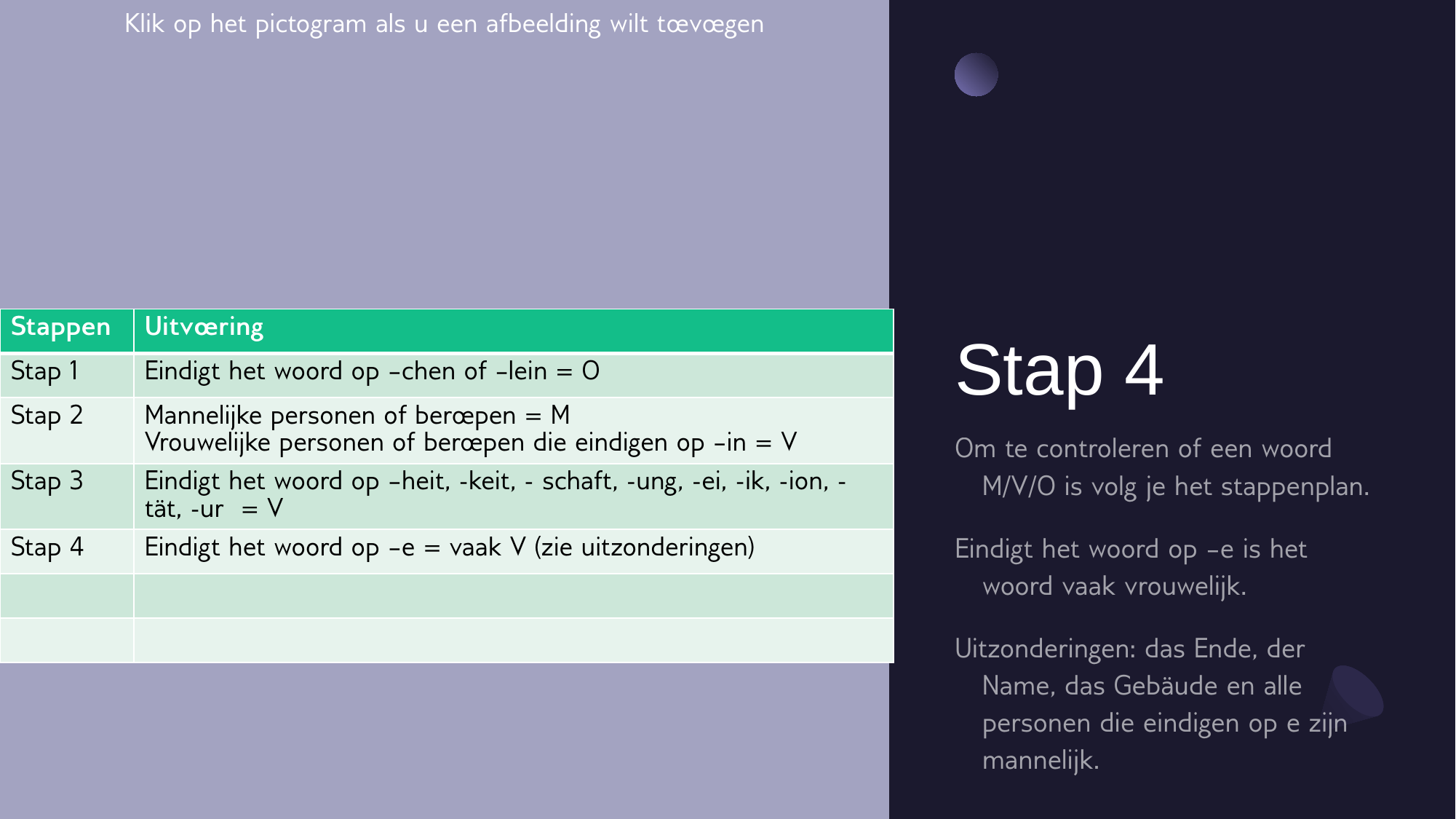

# Stap 4
| Stappen | Uitvoering |
| --- | --- |
| Stap 1 | Eindigt het woord op –chen of –lein = O |
| Stap 2 | Mannelijke personen of beroepen = M Vrouwelijke personen of beroepen die eindigen op –in = V |
| Stap 3 | Eindigt het woord op –heit, -keit, - schaft, -ung, -ei, -ik, -ion, -tät, -ur = V |
| Stap 4 | Eindigt het woord op –e = vaak V (zie uitzonderingen) |
|  |  |
|  |  |
Om te controleren of een woord M/V/O is volg je het stappenplan.
Eindigt het woord op –e is het woord vaak vrouwelijk.
Uitzonderingen: das Ende, der Name, das Gebäude en alle personen die eindigen op e zijn mannelijk.